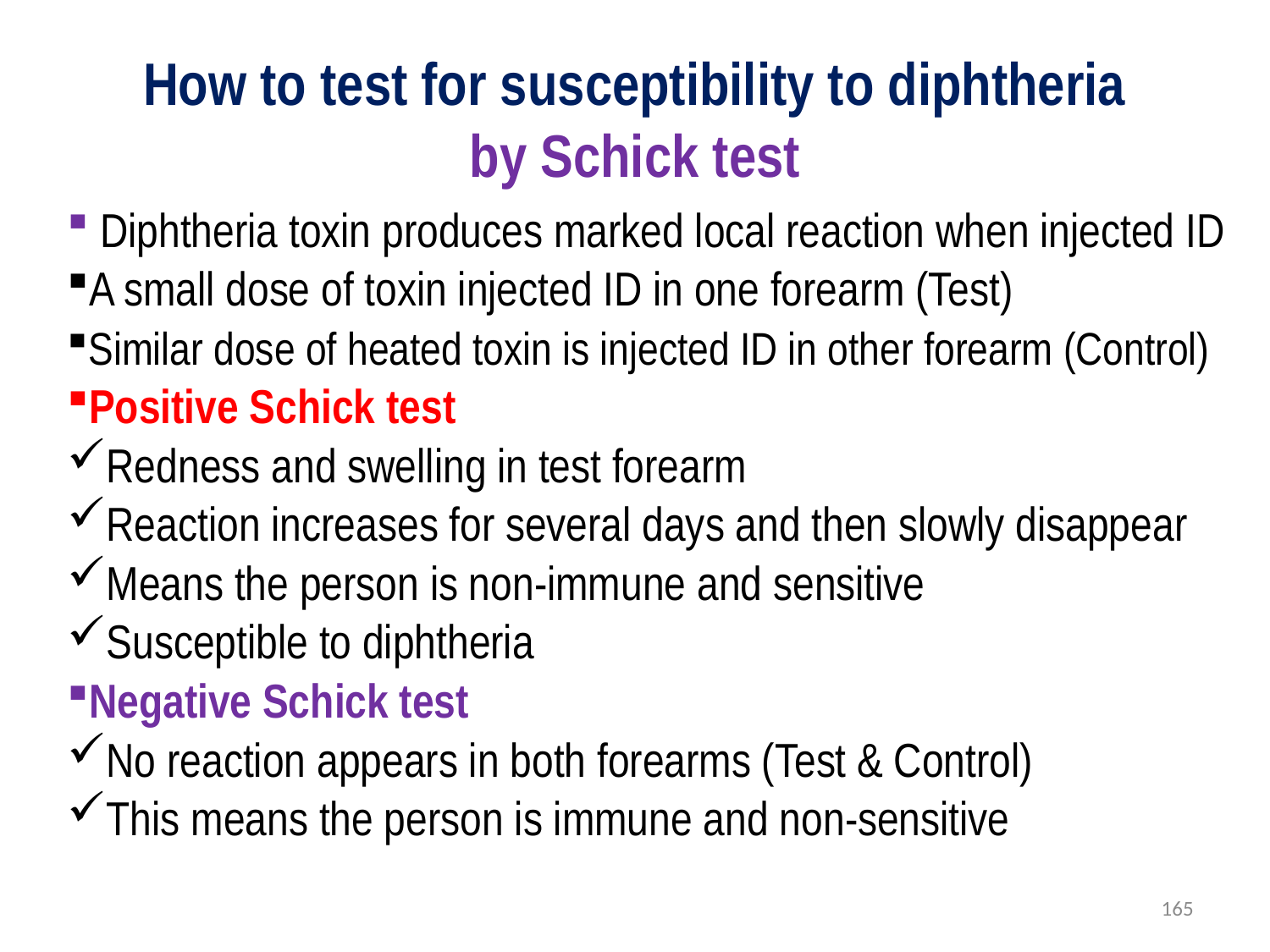

# How to test for susceptibility to diphtheria by Schick test
 Diphtheria toxin produces marked local reaction when injected ID
A small dose of toxin injected ID in one forearm (Test)
Similar dose of heated toxin is injected ID in other forearm (Control)
Positive Schick test
Redness and swelling in test forearm
Reaction increases for several days and then slowly disappear
Means the person is non-immune and sensitive
Susceptible to diphtheria
Negative Schick test
No reaction appears in both forearms (Test & Control)
This means the person is immune and non-sensitive

165